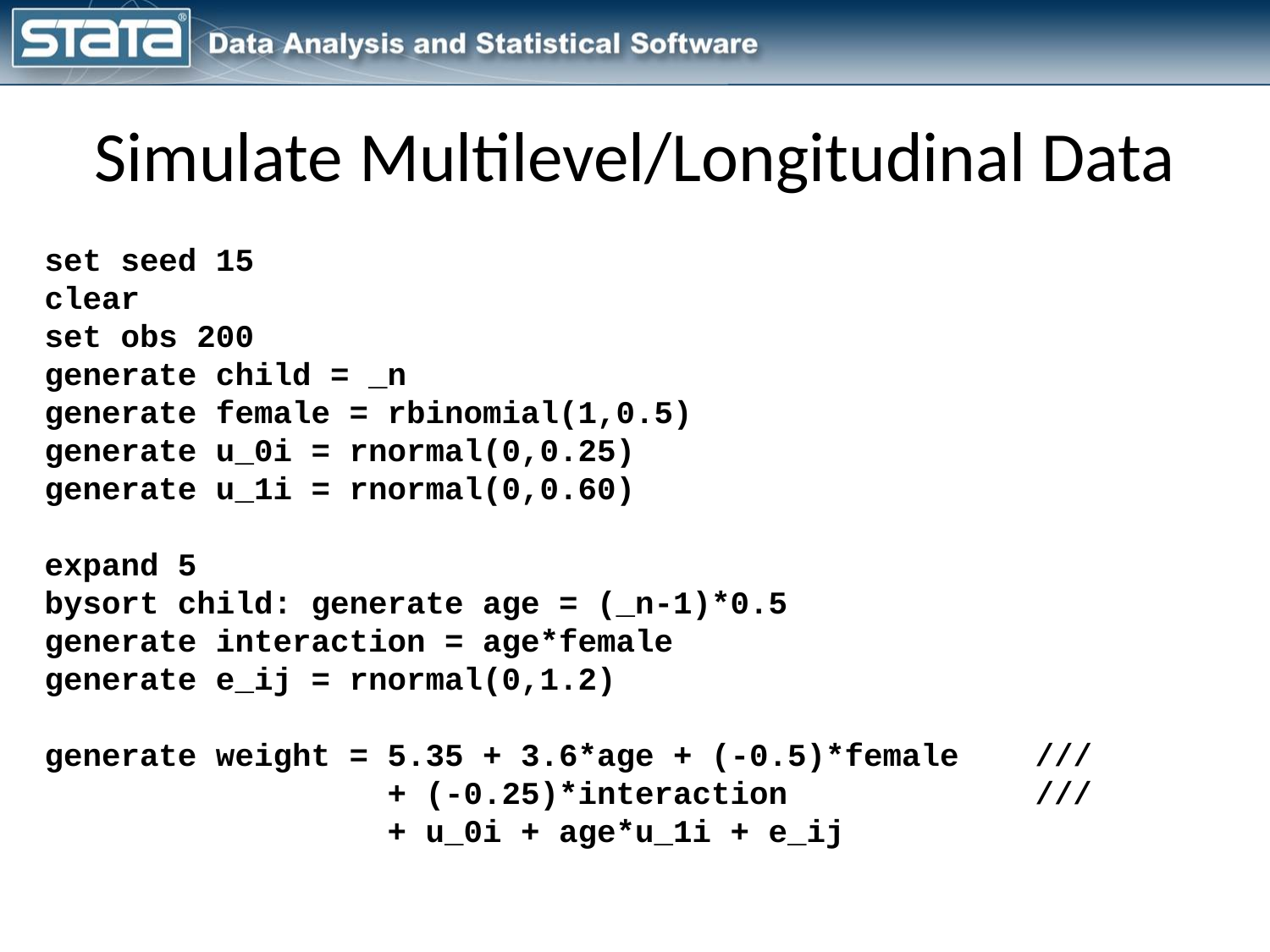

# Simulate Multilevel/Longitudinal Data
set seed 15
clear
set obs 200
generate child = _n
generate female = rbinomial(1,0.5)
generate u_0i = rnormal(0,0.25)
generate u_1i = rnormal(0,0.60)

expand 5
bysort child: generate age = (_n-1)*0.5
generate interaction = age*female
generate e_ij = rnormal(0,1.2)

generate weight = 5.35 + 3.6*age + (-0.5)*female    ///
                  + (-0.25)*interaction             ///
                  + u_0i + age*u_1i + e_ij